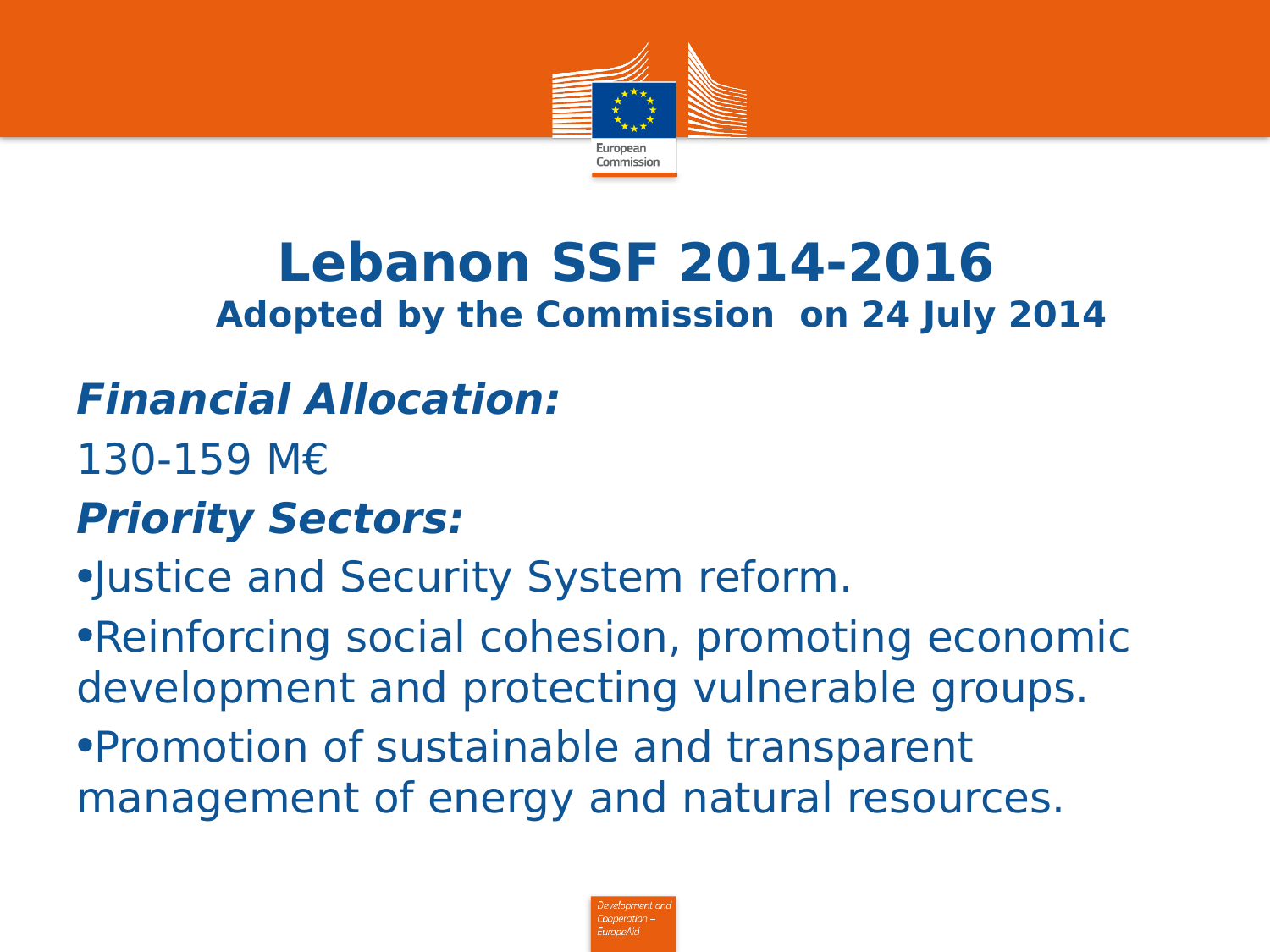

# Lebanon SSF 2014-2016 Adopted by the Commission  on 24 July 2014
Financial Allocation:
130-159 M€
Priority Sectors:
Justice and Security System reform.
Reinforcing social cohesion, promoting economic development and protecting vulnerable groups.
Promotion of sustainable and transparent management of energy and natural resources.